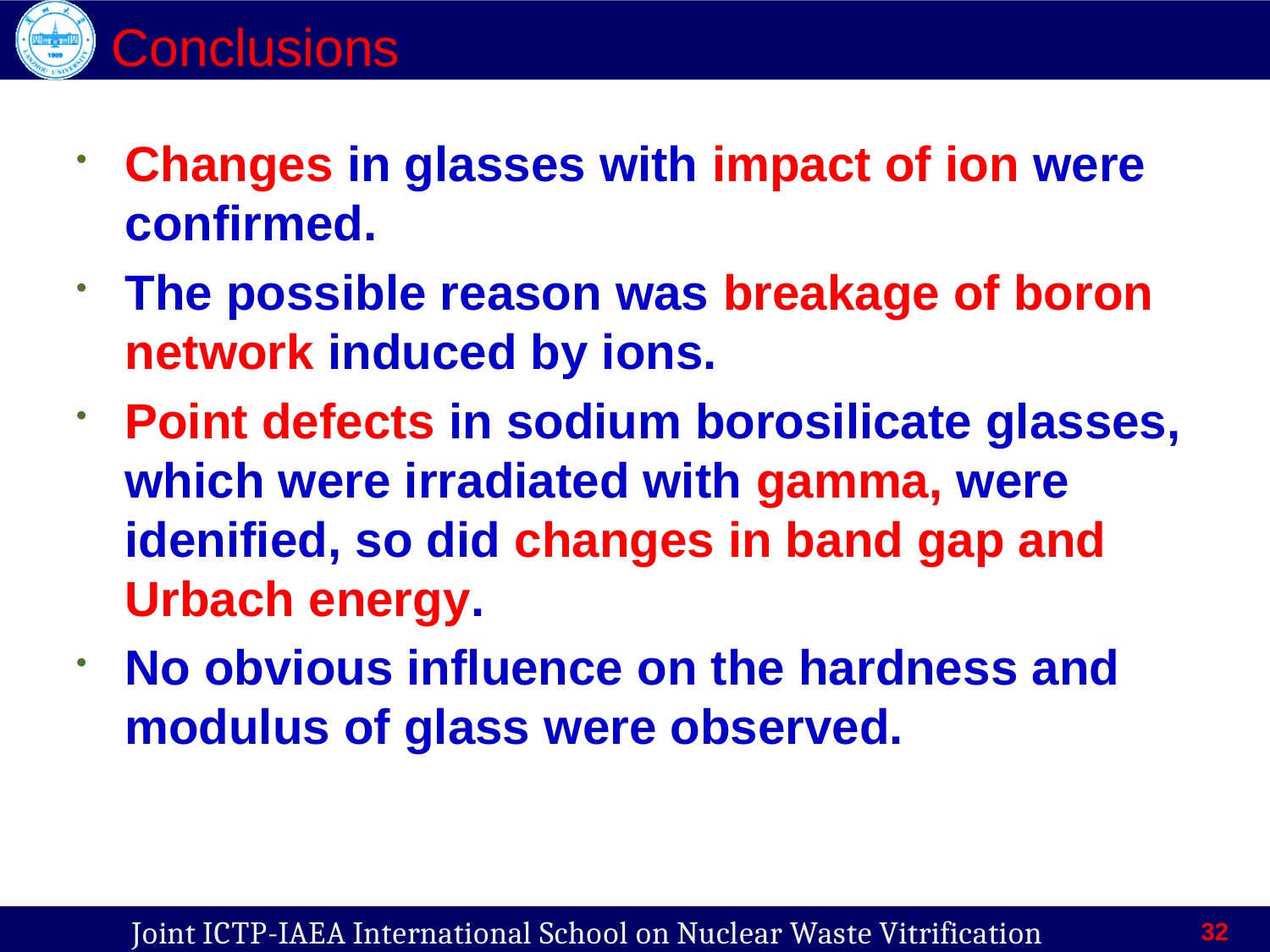

# Conclusions
Changes in glasses with impact of ion were confirmed.
The possible reason was breakage of boron network induced by ions.
Point defects in sodium borosilicate glasses, which were irradiated with gamma, were idenified, so did changes in band gap and Urbach energy.
No obvious influence on the hardness and modulus of glass were observed.
32